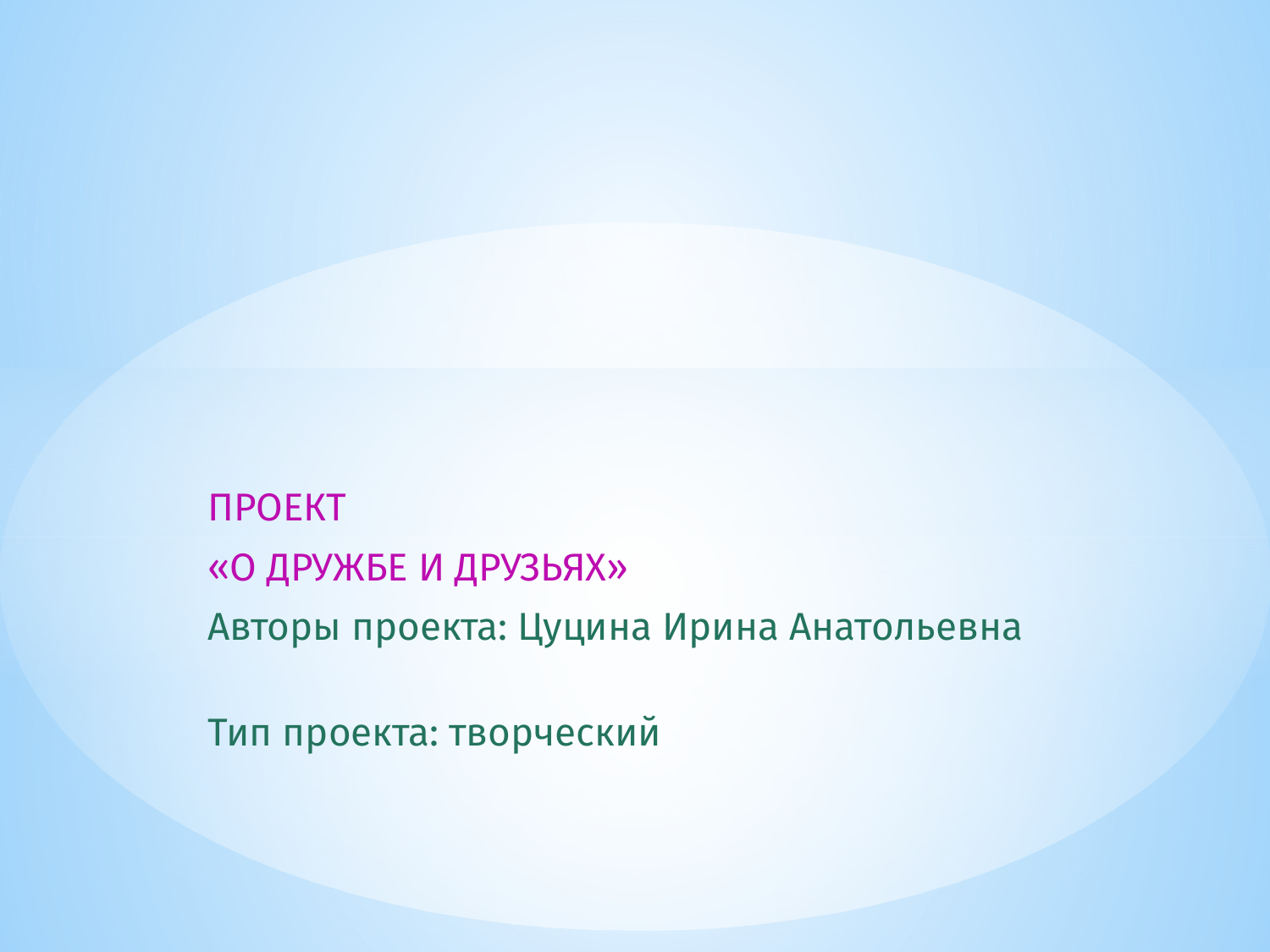

#
ПРОЕКТ
«О ДРУЖБЕ И ДРУЗЬЯХ»
Авторы проекта: Цуцина Ирина Анатольевна
Тип проекта: творческий